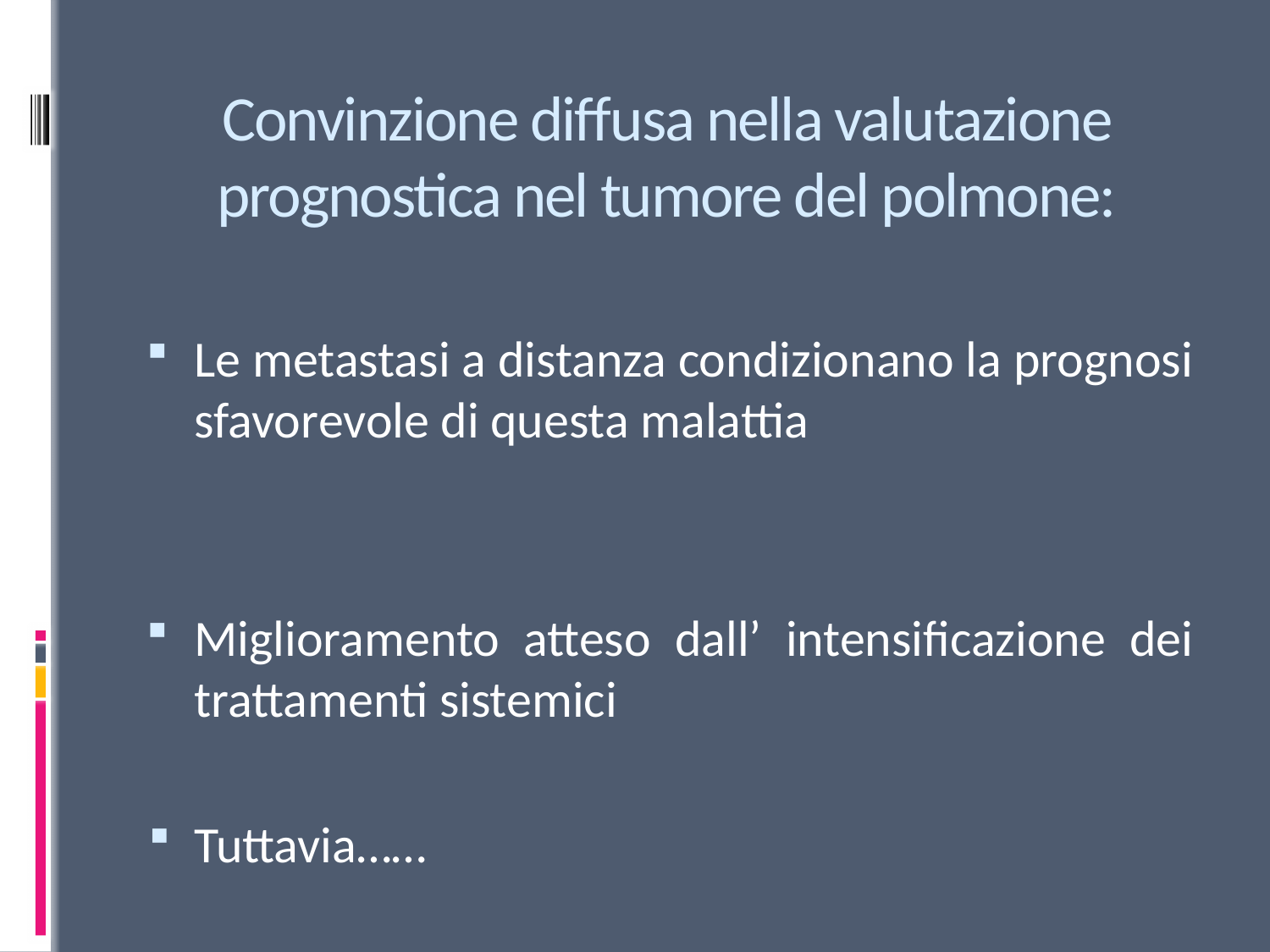

# Convinzione diffusa nella valutazione prognostica nel tumore del polmone:

Le metastasi a distanza condizionano la prognosi sfavorevole di questa malattia

Miglioramento atteso dall’ intensificazione dei trattamenti sistemici

Tuttavia……